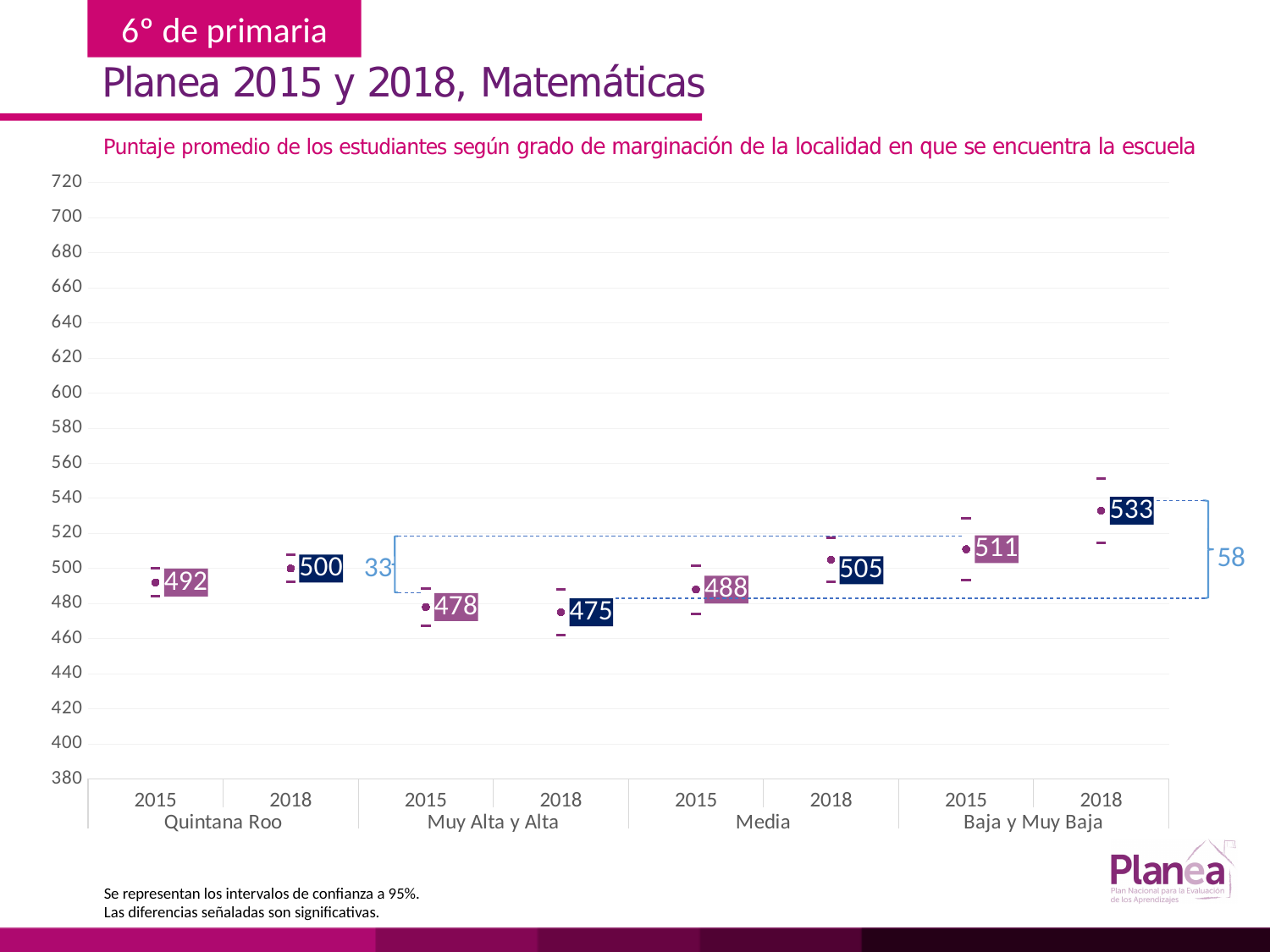

Planea 2015 y 2018, Matemáticas

Puntaje promedio de los estudiantes según grado de marginación de la localidad en que se encuentra la escuela

### Chart

| Category |  |  |  |
|---|---|---|---|
| 2015 | 484.04 | 499.96 | 492.0 |
| 2018 | 492.239 | 507.761 | 500.0 |
| 2015 | 467.453 | 488.547 | 478.0 |
| 2018 | 461.866 | 488.134 | 475.0 |
| 2015 | 474.269 | 501.731 | 488.0 |
| 2018 | 492.463 | 517.537 | 505.0 |
| 2015 | 493.488 | 528.512 | 511.0 |
| 2018 | 514.692 | 551.308 | 533.0 |
58

33
Se representan los intervalos de confianza a 95%.
Las diferencias señaladas son significativas.